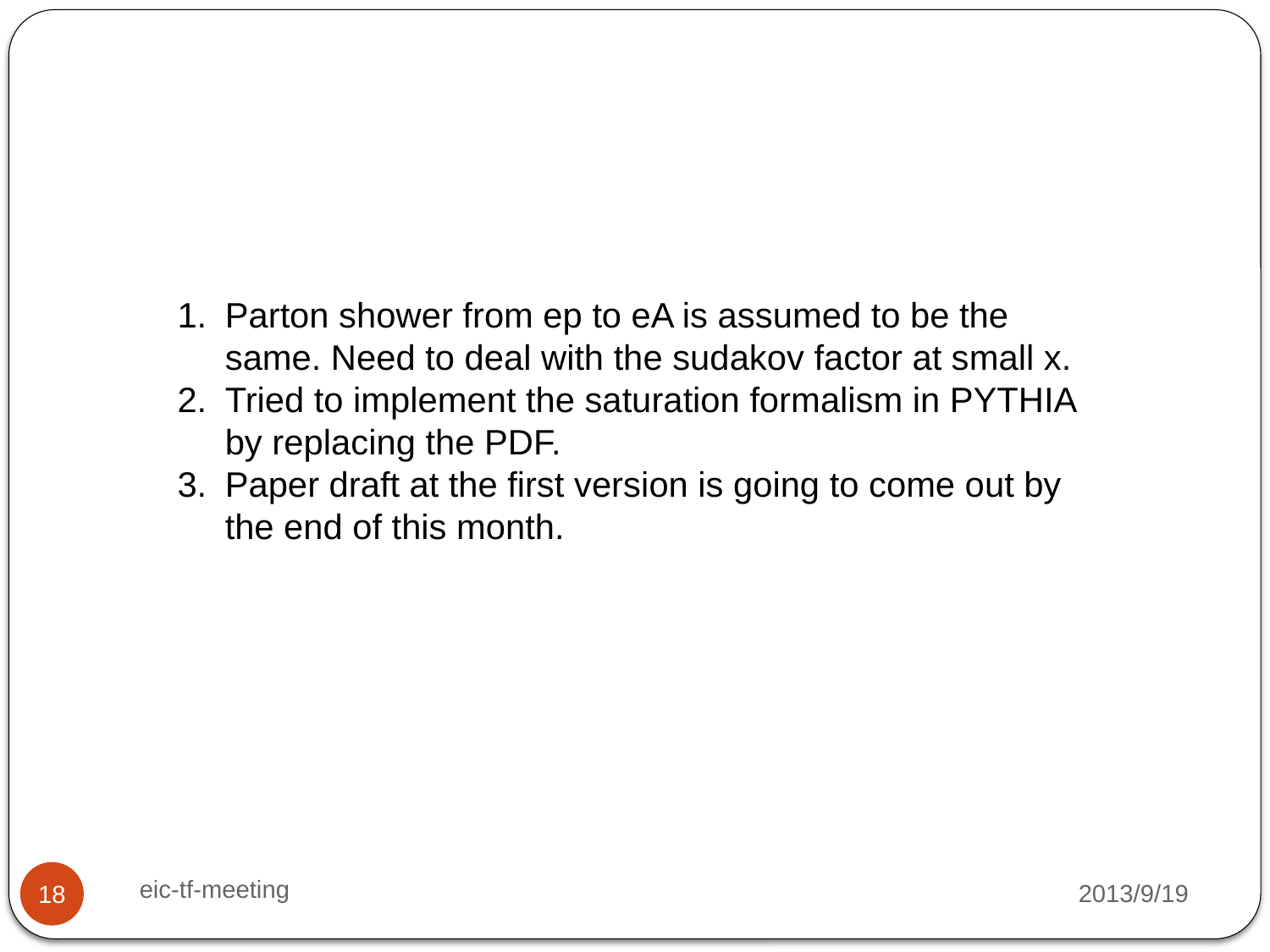

Parton shower from ep to eA is assumed to be the same. Need to deal with the sudakov factor at small x.
Tried to implement the saturation formalism in PYTHIA by replacing the PDF.
Paper draft at the first version is going to come out by the end of this month.
eic-tf-meeting
2013/9/19
18